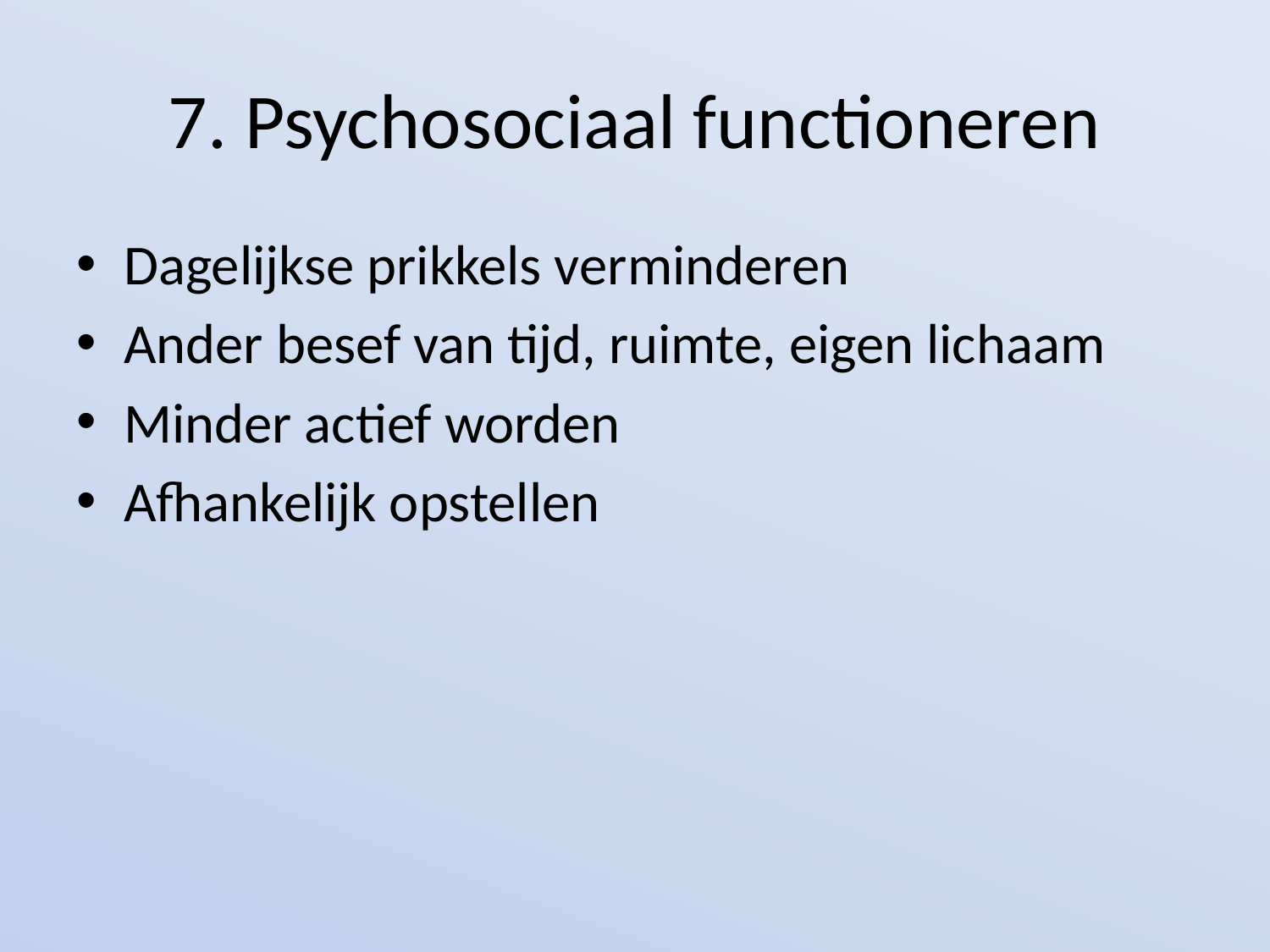

# 7. Psychosociaal functioneren
Dagelijkse prikkels verminderen
Ander besef van tijd, ruimte, eigen lichaam
Minder actief worden
Afhankelijk opstellen